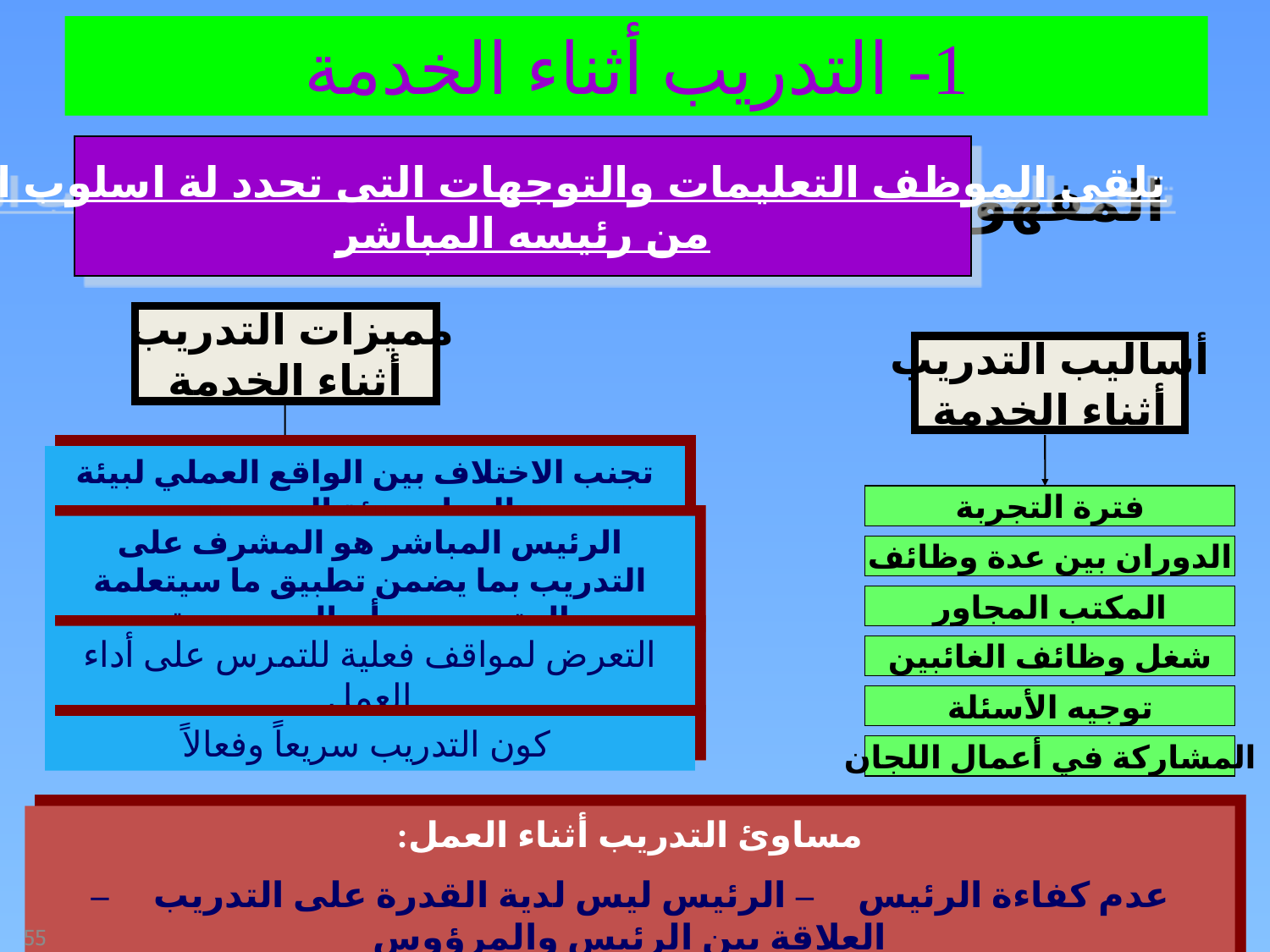

# 1- التدريب أثناء الخدمة
تلقى الموظف التعليمات والتوجهات التى تحدد لة اسلوب العمل
من رئيسه المباشر
  المفهوم

مميزات التدريب
أثناء الخدمة
أساليب التدريب
أثناء الخدمة

تجنب الاختلاف بين الواقع العملي لبيئة العمل وبيئة التدريب
فترة التجربة
الرئيس المباشر هو المشرف على التدريب بما يضمن تطبيق ما سيتعلمة المتدرب من أساليب جديدة
الدوران بين عدة وظائف
المكتب المجاور
التعرض لمواقف فعلية للتمرس على أداء العمل
شغل وظائف الغائبين
توجيه الأسئلة
كون التدريب سريعاً وفعالاً
المشاركة في أعمال اللجان
مساوئ التدريب أثناء العمل:
عدم كفاءة الرئيس     – الرئيس ليس لدية القدرة على التدريب     – العلاقة بين الرئيس والمرؤوس
الوثائق او النشرات
55